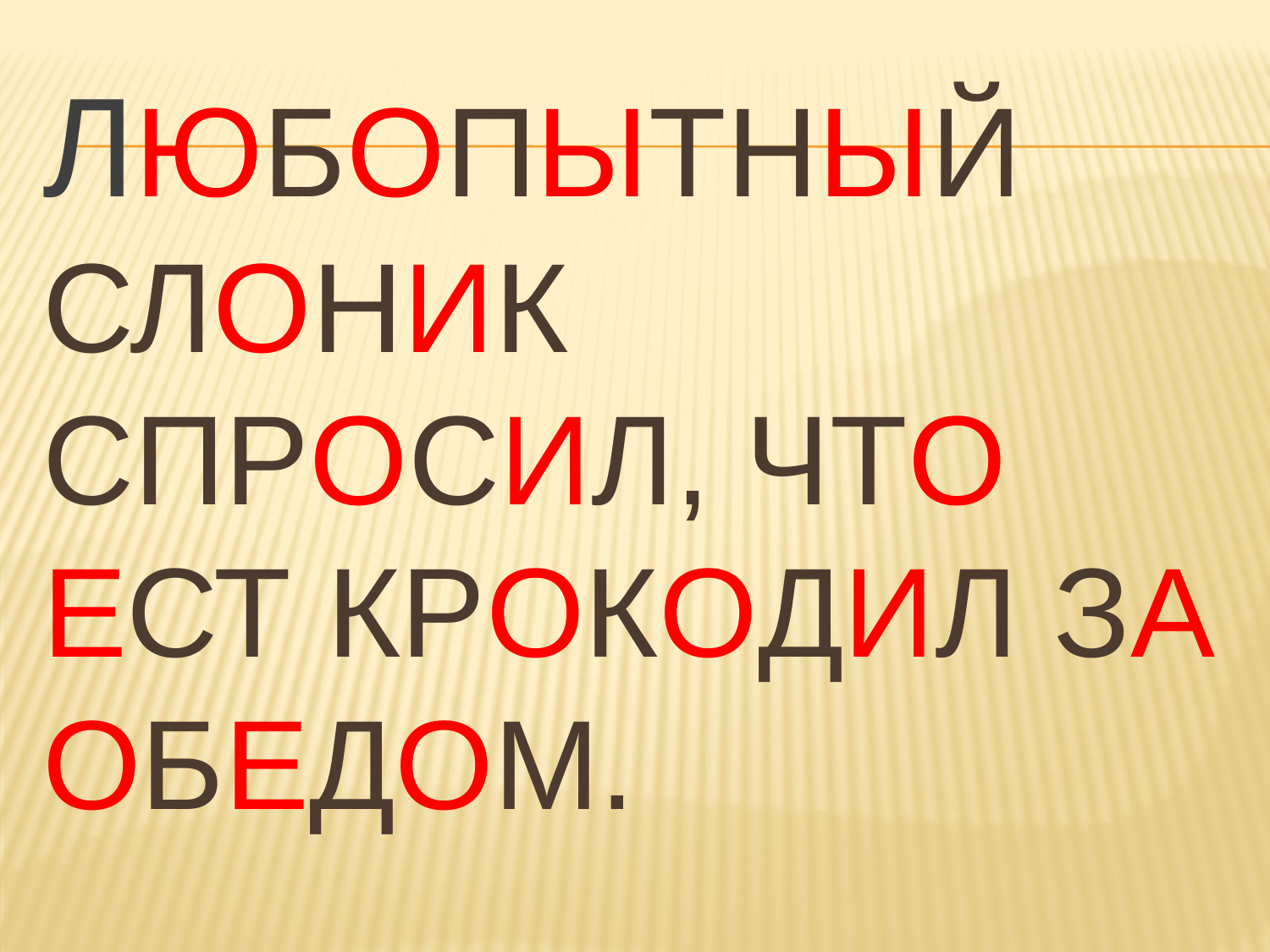

# ЛЮБОПЫТНЫЙ СЛОНИК СПРОСИЛ, ЧТО ЕСТ КРОКОДИЛ ЗА ОБЕДОМ.